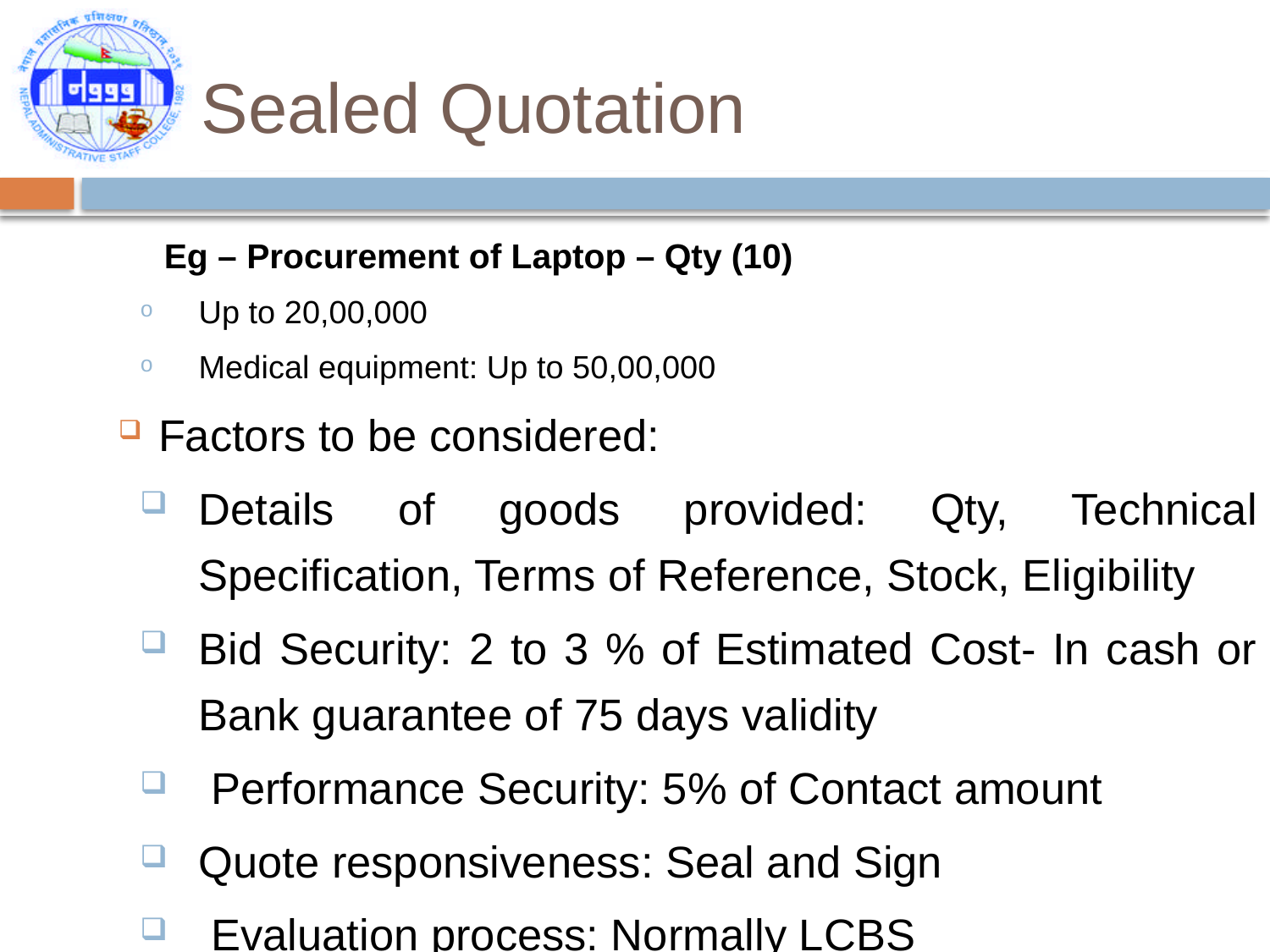

# Sealed Quotation
Eg – Procurement of Laptop – Qty (10)
Up to 20,00,000
Medical equipment: Up to 50,00,000
Factors to be considered:
Details of goods provided: Qty, Technical Specification, Terms of Reference, Stock, Eligibility
Bid Security: 2 to 3 % of Estimated Cost- In cash or Bank guarantee of 75 days validity
 Performance Security: 5% of Contact amount
Quote responsiveness: Seal and Sign
 Evaluation process: Normally LCBS